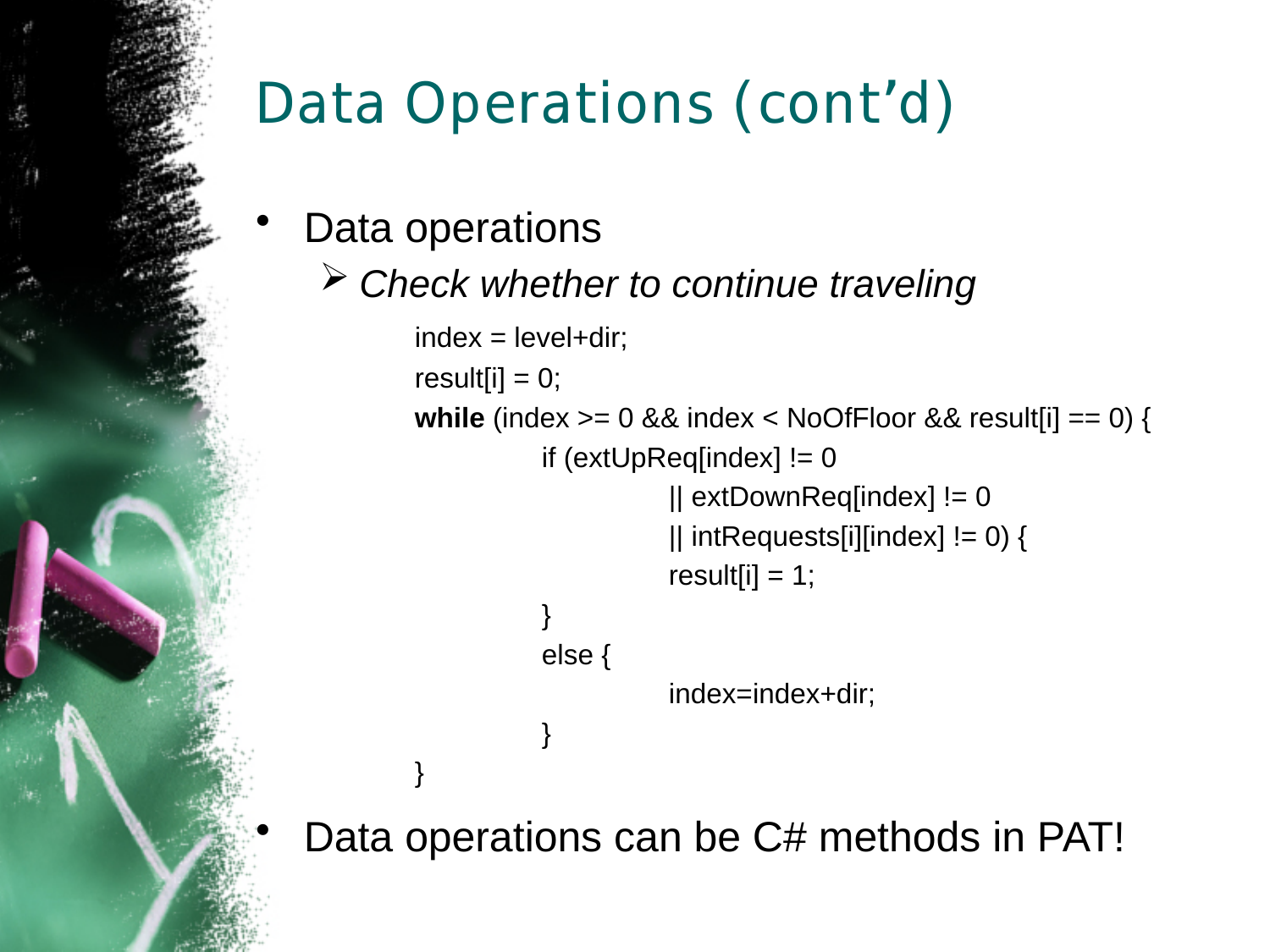

# Data Operations (cont’d)
Data operations
Check whether to continue traveling
	index = level+dir;
	result[i] = 0;
	while (index >= 0 && index < NoOfFloor && result[i] == 0) {
		if (extUpReq[index] != 0
			|| extDownReq[index] != 0
			|| intRequests[i][index] != 0) {
			result[i] = 1;
		}
		else {
			index=index+dir;
		}
	}
Data operations can be C# methods in PAT!